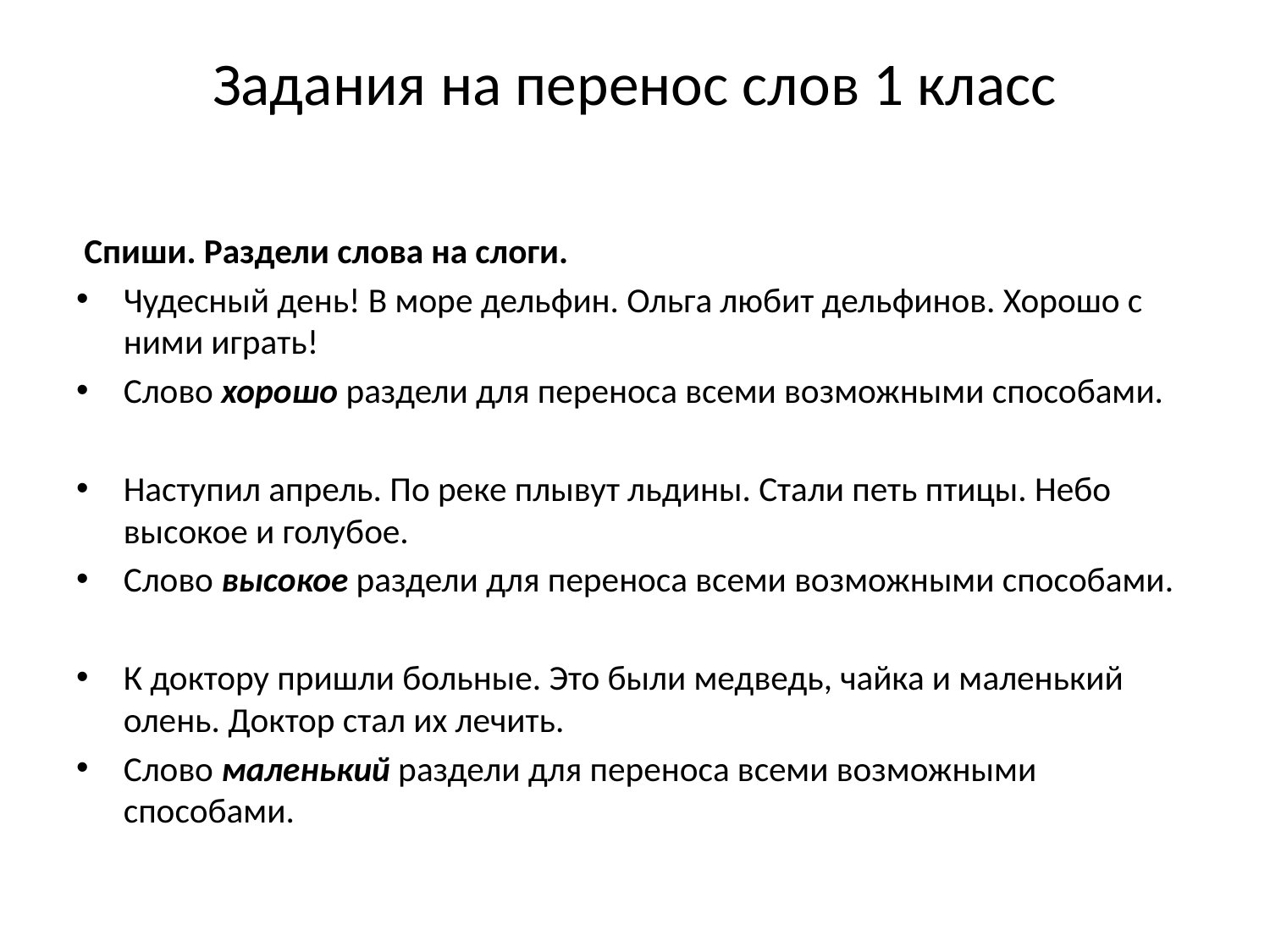

# Задания на перенос слов 1 класс
 Спиши. Раздели слова на слоги.
Чудесный день! В море дельфин. Ольга любит дельфинов. Хорошо с ними играть!
Слово хорошо раздели для переноса всеми возможными способами.

Наступил апрель. По реке плывут льдины. Стали петь птицы. Небо высокое и голубое.
Слово высокое раздели для переноса всеми возможными способами.

К доктору пришли больные. Это были медведь, чайка и маленький олень. Доктор стал их лечить.
Слово маленький раздели для переноса всеми возможными способами.